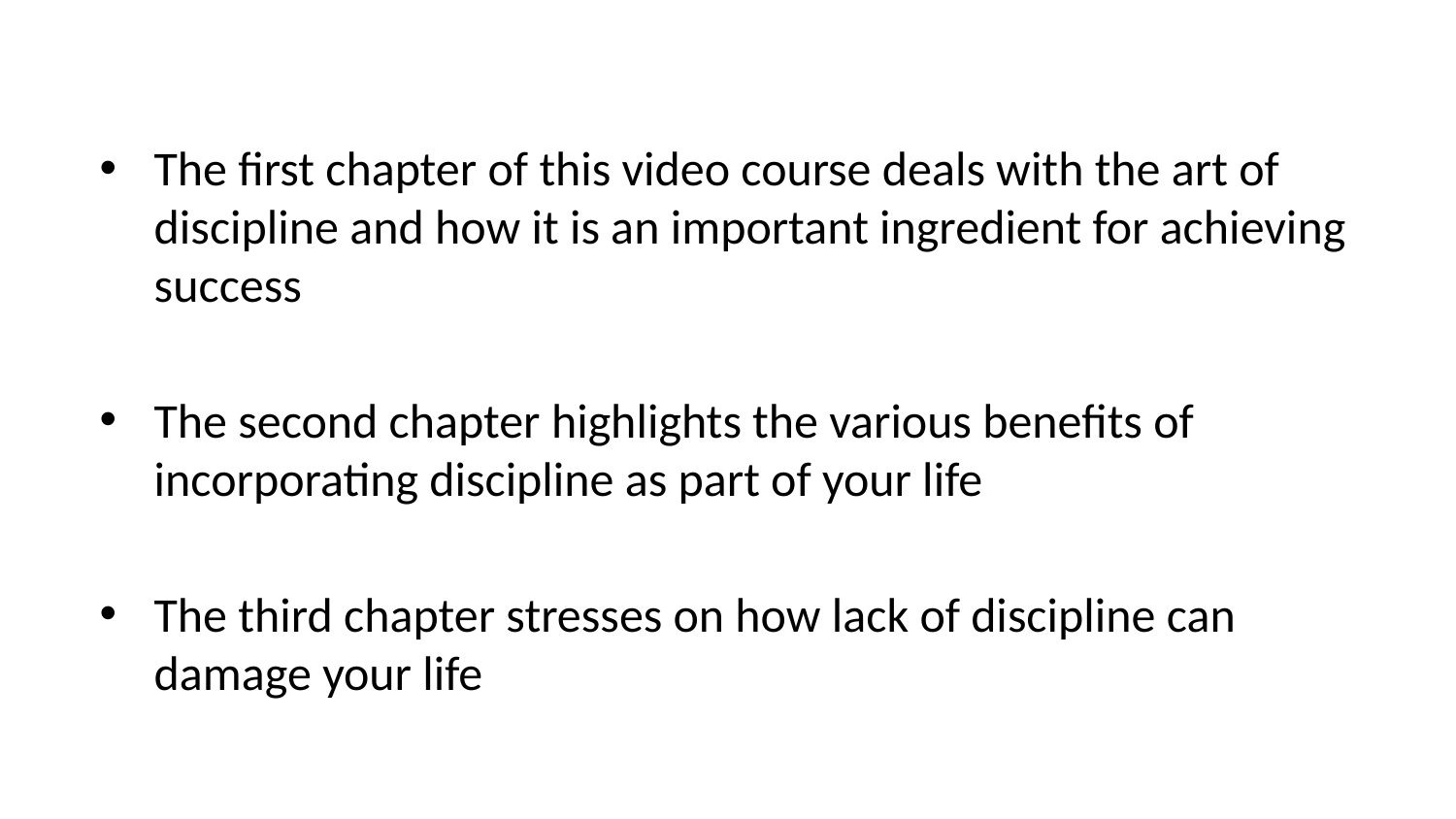

The first chapter of this video course deals with the art of discipline and how it is an important ingredient for achieving success

The second chapter highlights the various benefits of incorporating discipline as part of your life

The third chapter stresses on how lack of discipline can damage your life